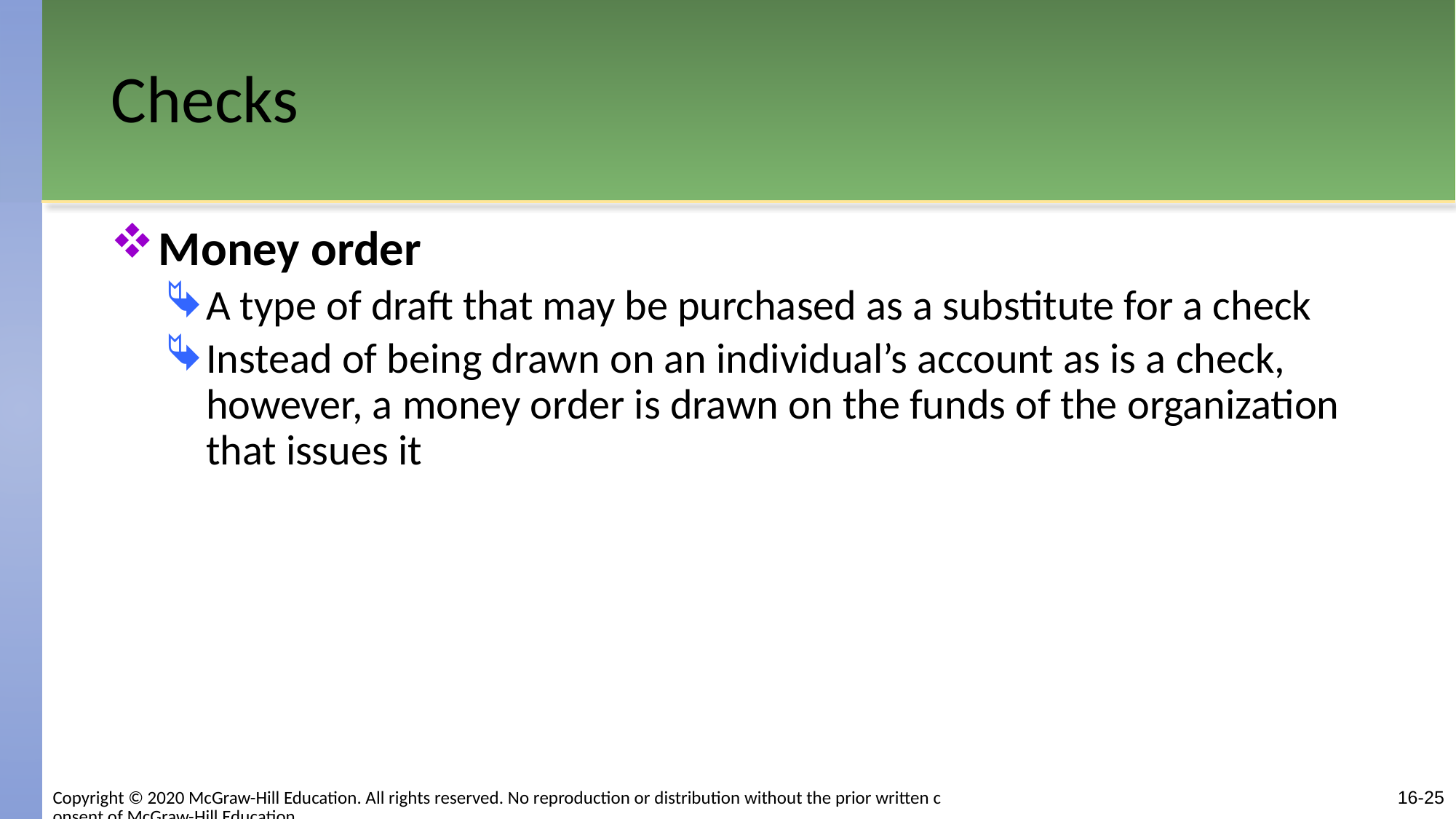

# Checks
Money order
A type of draft that may be purchased as a substitute for a check
Instead of being drawn on an individual’s account as is a check, however, a money order is drawn on the funds of the organization that issues it
Copyright © 2020 McGraw-Hill Education. All rights reserved. No reproduction or distribution without the prior written consent of McGraw-Hill Education.
16-25